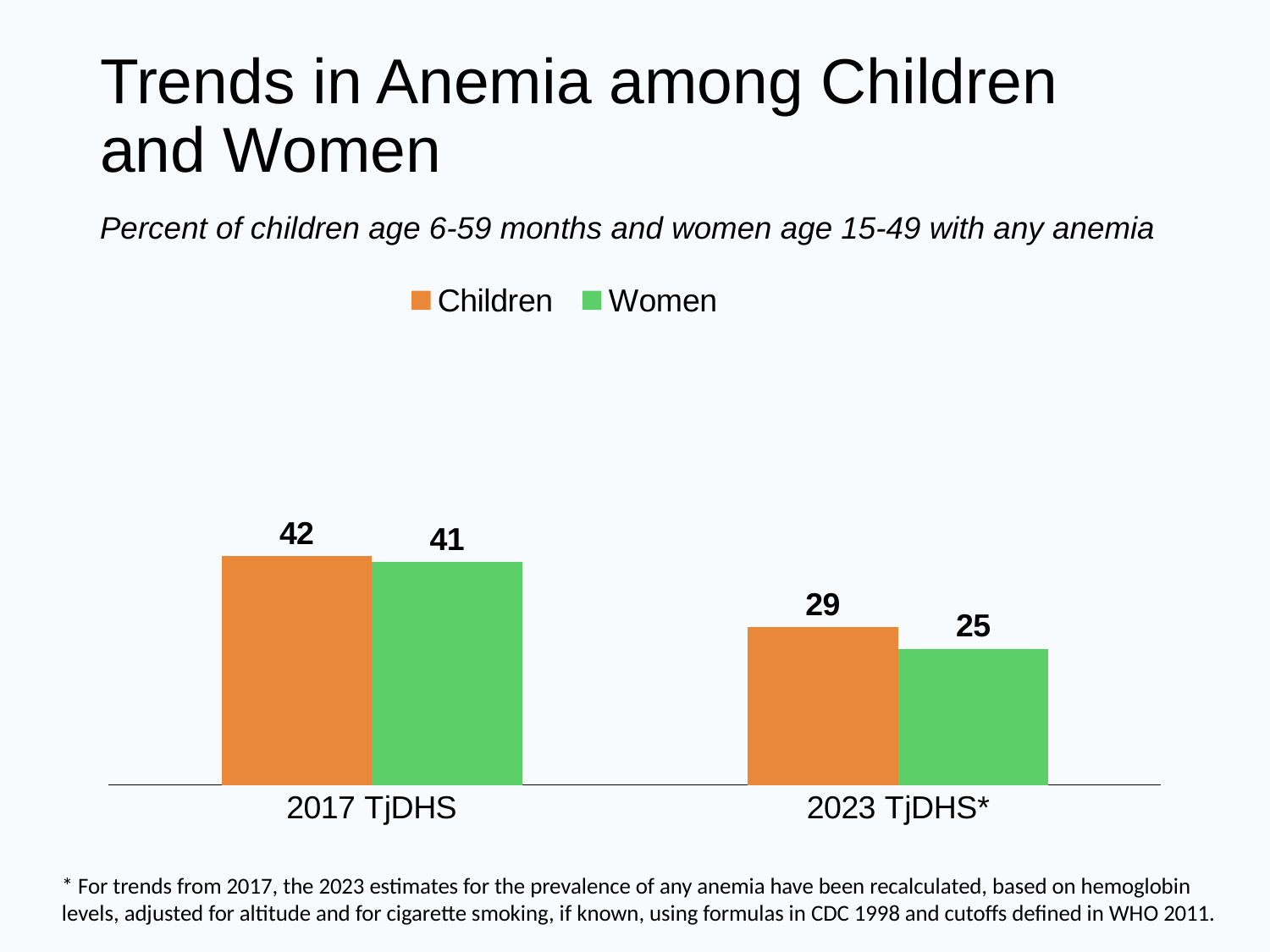

# Trends in Anemia among Children and Women
Percent of children age 6-59 months and women age 15-49 with any anemia

### Chart

| Category | Children | Women |
|---|---|---|
| 2017 TjDHS | 42.0 | 41.0 |
| 2023 TjDHS* | 29.0 | 25.0 |
* For trends from 2017, the 2023 estimates for the prevalence of any anemia have been recalculated, based on hemoglobin levels, adjusted for altitude and for cigarette smoking, if known, using formulas in CDC 1998 and cutoffs defined in WHO 2011.